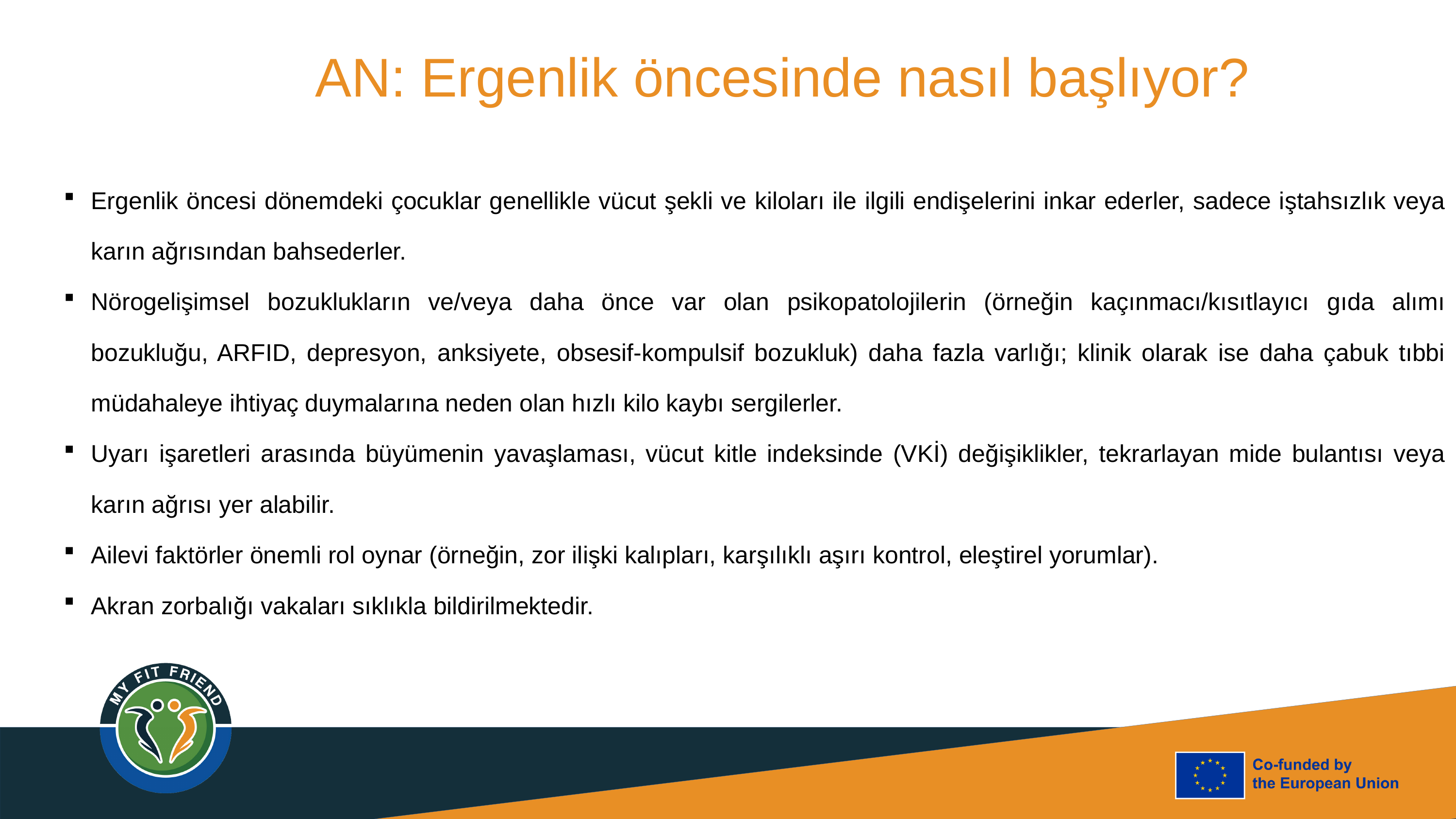

AN: Ergenlik öncesinde nasıl başlıyor?
Ergenlik öncesi dönemdeki çocuklar genellikle vücut şekli ve kiloları ile ilgili endişelerini inkar ederler, sadece iştahsızlık veya karın ağrısından bahsederler.
Nörogelişimsel bozuklukların ve/veya daha önce var olan psikopatolojilerin (örneğin kaçınmacı/kısıtlayıcı gıda alımı bozukluğu, ARFID, depresyon, anksiyete, obsesif-kompulsif bozukluk) daha fazla varlığı; klinik olarak ise daha çabuk tıbbi müdahaleye ihtiyaç duymalarına neden olan hızlı kilo kaybı sergilerler.
Uyarı işaretleri arasında büyümenin yavaşlaması, vücut kitle indeksinde (VKİ) değişiklikler, tekrarlayan mide bulantısı veya karın ağrısı yer alabilir.
Ailevi faktörler önemli rol oynar (örneğin, zor ilişki kalıpları, karşılıklı aşırı kontrol, eleştirel yorumlar).
Akran zorbalığı vakaları sıklıkla bildirilmektedir.